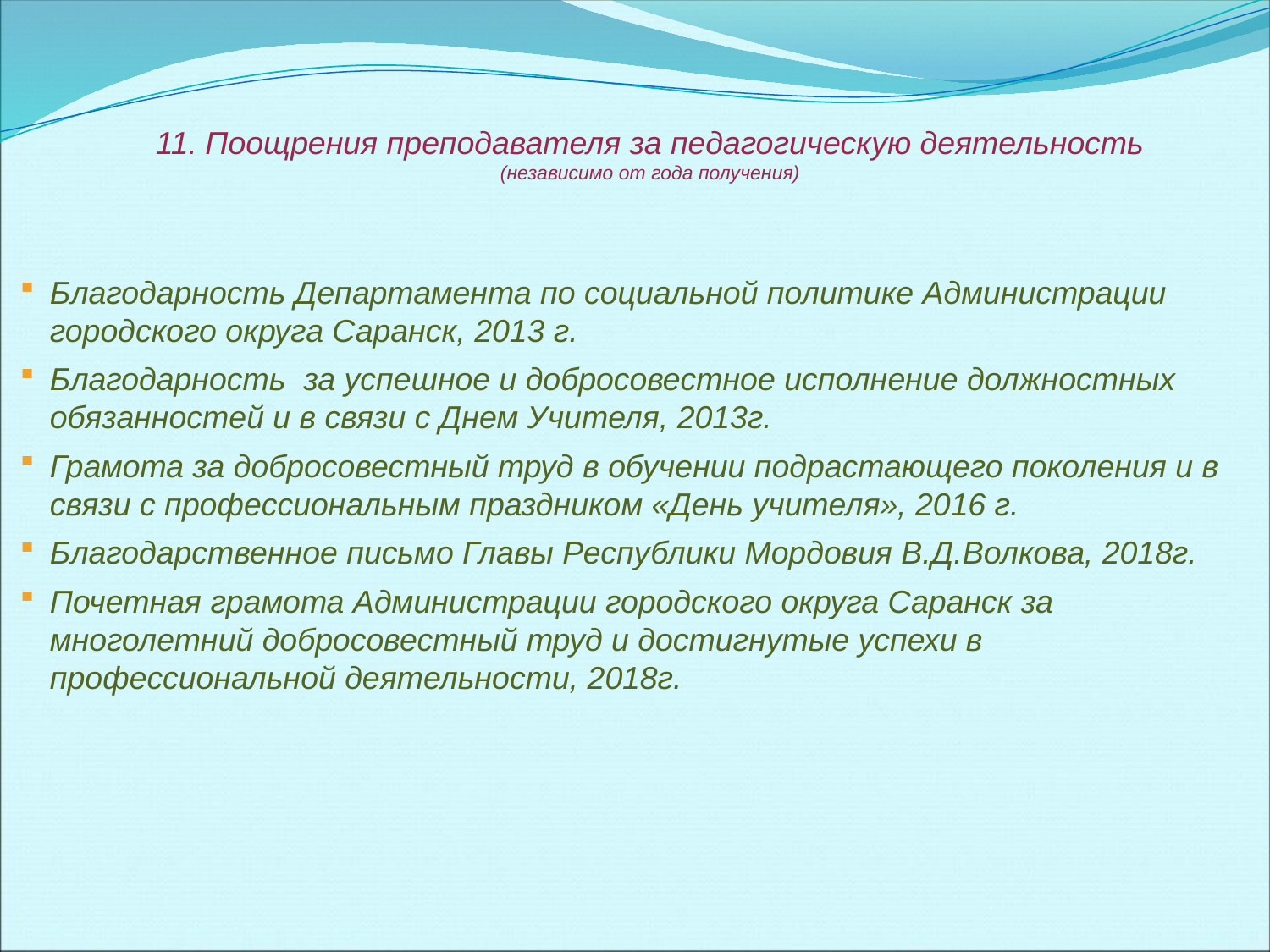

11. Поощрения преподавателя за педагогическую деятельность
(независимо от года получения)
Благодарность Департамента по социальной политике Администрации городского округа Саранск, 2013 г.
Благодарность  за успешное и добросовестное исполнение должностных обязанностей и в связи с Днем Учителя, 2013г.
Грамота за добросовестный труд в обучении подрастающего поколения и в связи с профессиональным праздником «День учителя», 2016 г.
Благодарственное письмо Главы Республики Мордовия В.Д.Волкова, 2018г.
Почетная грамота Администрации городского округа Саранск за многолетний добросовестный труд и достигнутые успехи в профессиональной деятельности, 2018г.